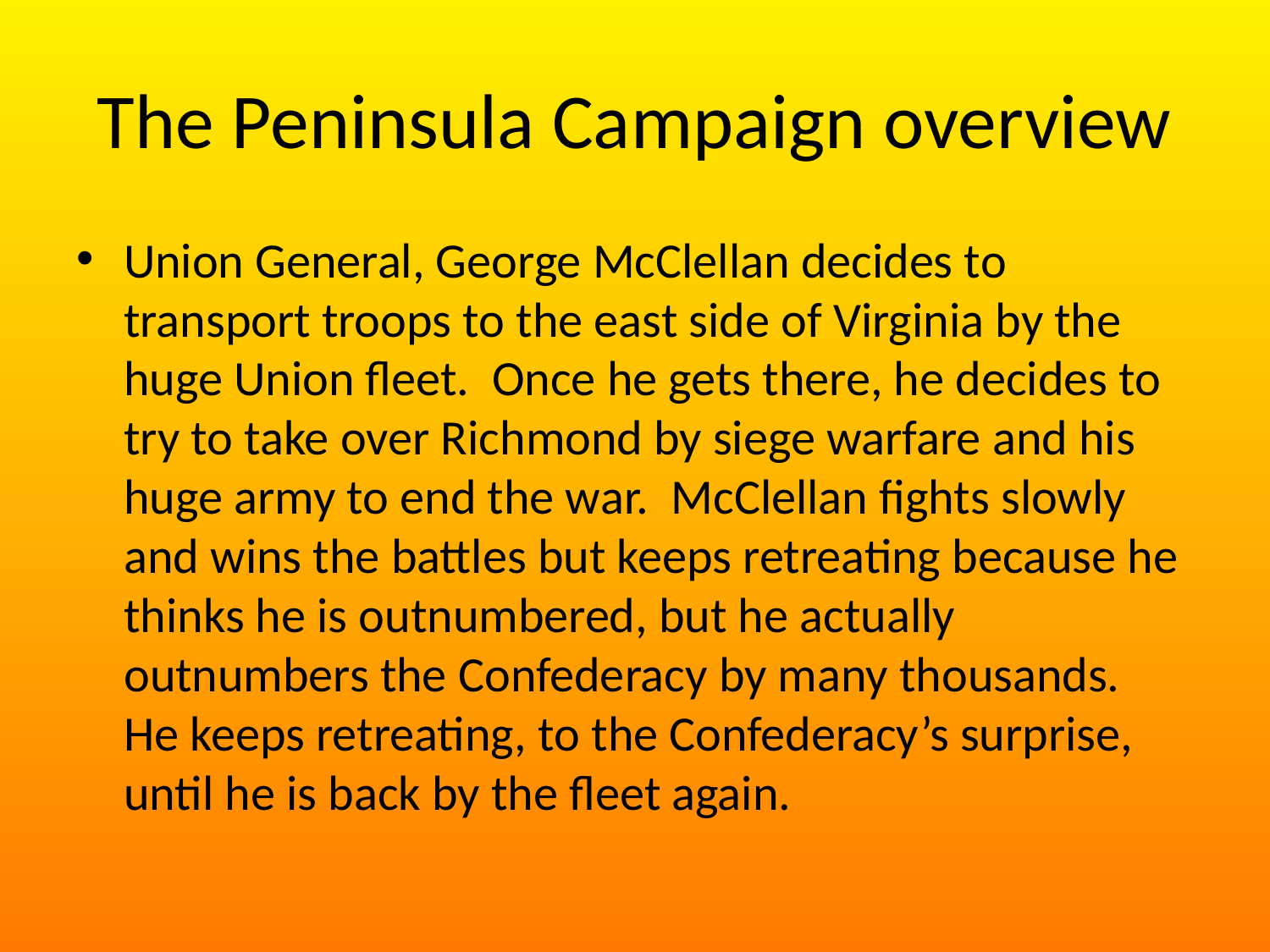

# The Peninsula Campaign overview
Union General, George McClellan decides to transport troops to the east side of Virginia by the huge Union fleet.  Once he gets there, he decides to try to take over Richmond by siege warfare and his huge army to end the war.  McClellan fights slowly and wins the battles but keeps retreating because he thinks he is outnumbered, but he actually outnumbers the Confederacy by many thousands.  He keeps retreating, to the Confederacy’s surprise, until he is back by the fleet again.